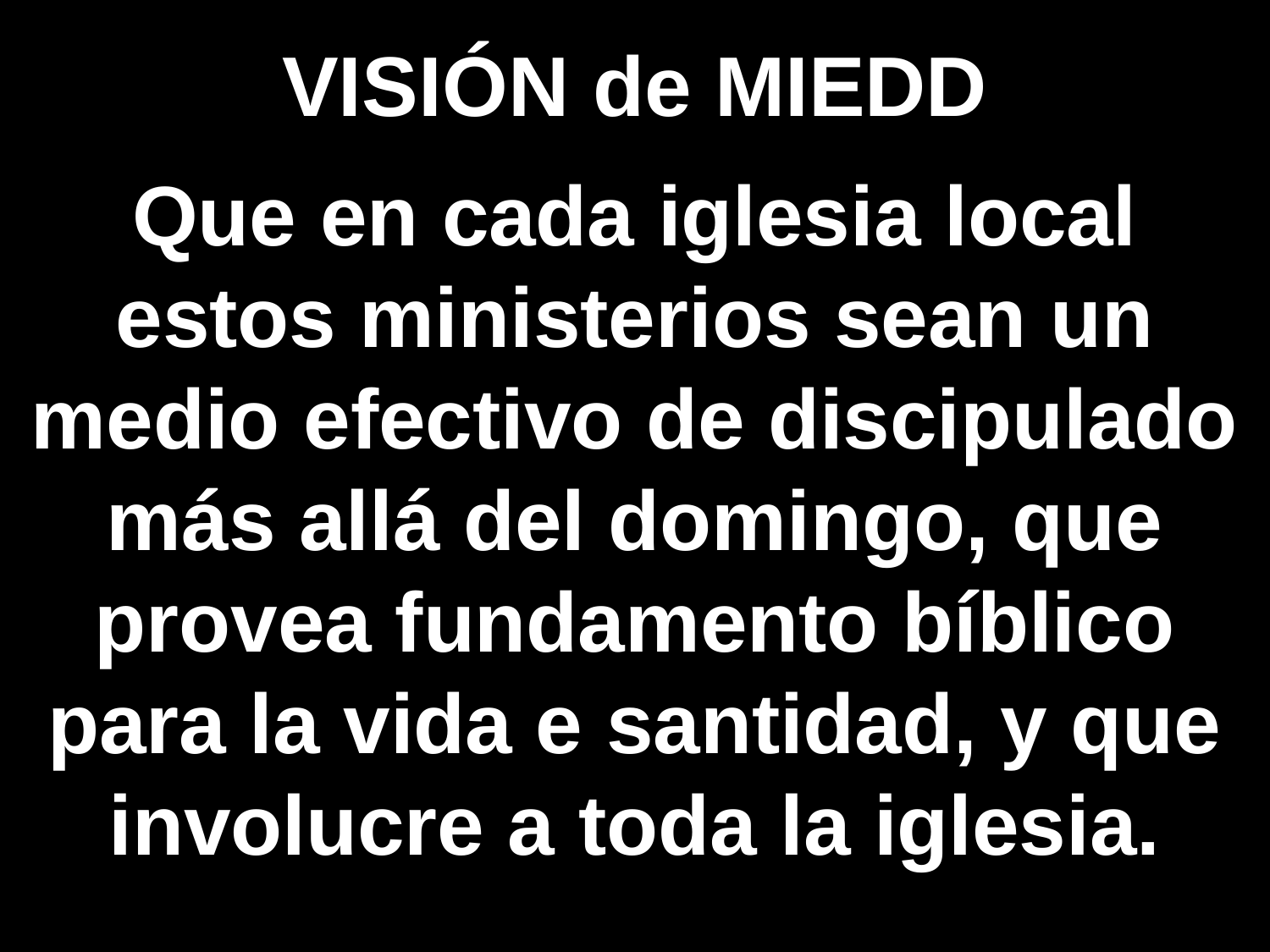

# VISIÓN de MIEDD
Que en cada iglesia local estos ministerios sean un medio efectivo de discipulado más allá del domingo, que provea fundamento bíblico para la vida e santidad, y que involucre a toda la iglesia.